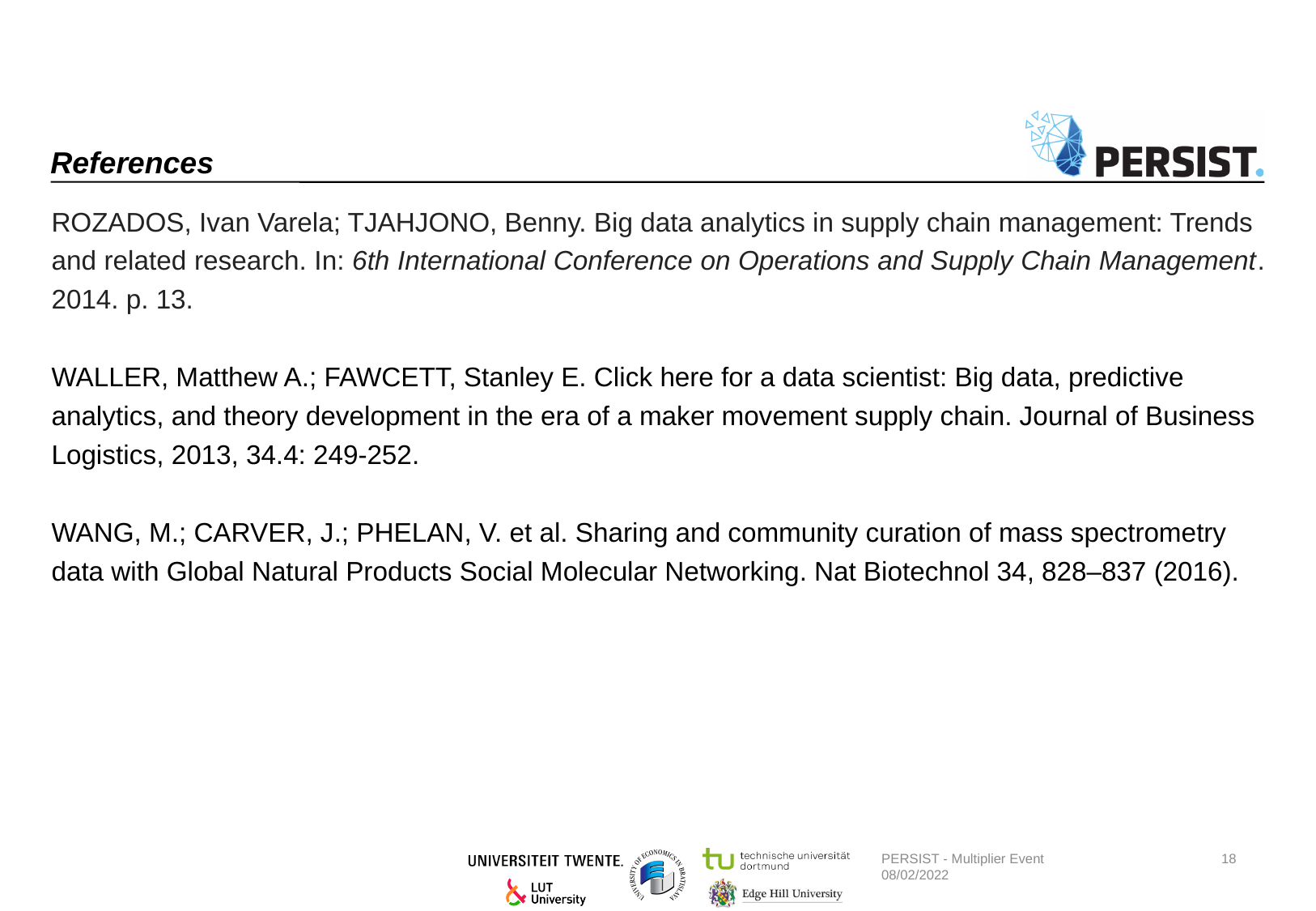

# References
ROZADOS, Ivan Varela; TJAHJONO, Benny. Big data analytics in supply chain management: Trends
and related research. In: 6th International Conference on Operations and Supply Chain Management.
2014. p. 13.

WALLER, Matthew A.; FAWCETT, Stanley E. Click here for a data scientist: Big data, predictive
analytics, and theory development in the era of a maker movement supply chain. Journal of Business
Logistics, 2013, 34.4: 249-252.

WANG, M.; CARVER, J.; PHELAN, V. et al. Sharing and community curation of mass spectrometry
data with Global Natural Products Social Molecular Networking. Nat Biotechnol 34, 828–837 (2016).